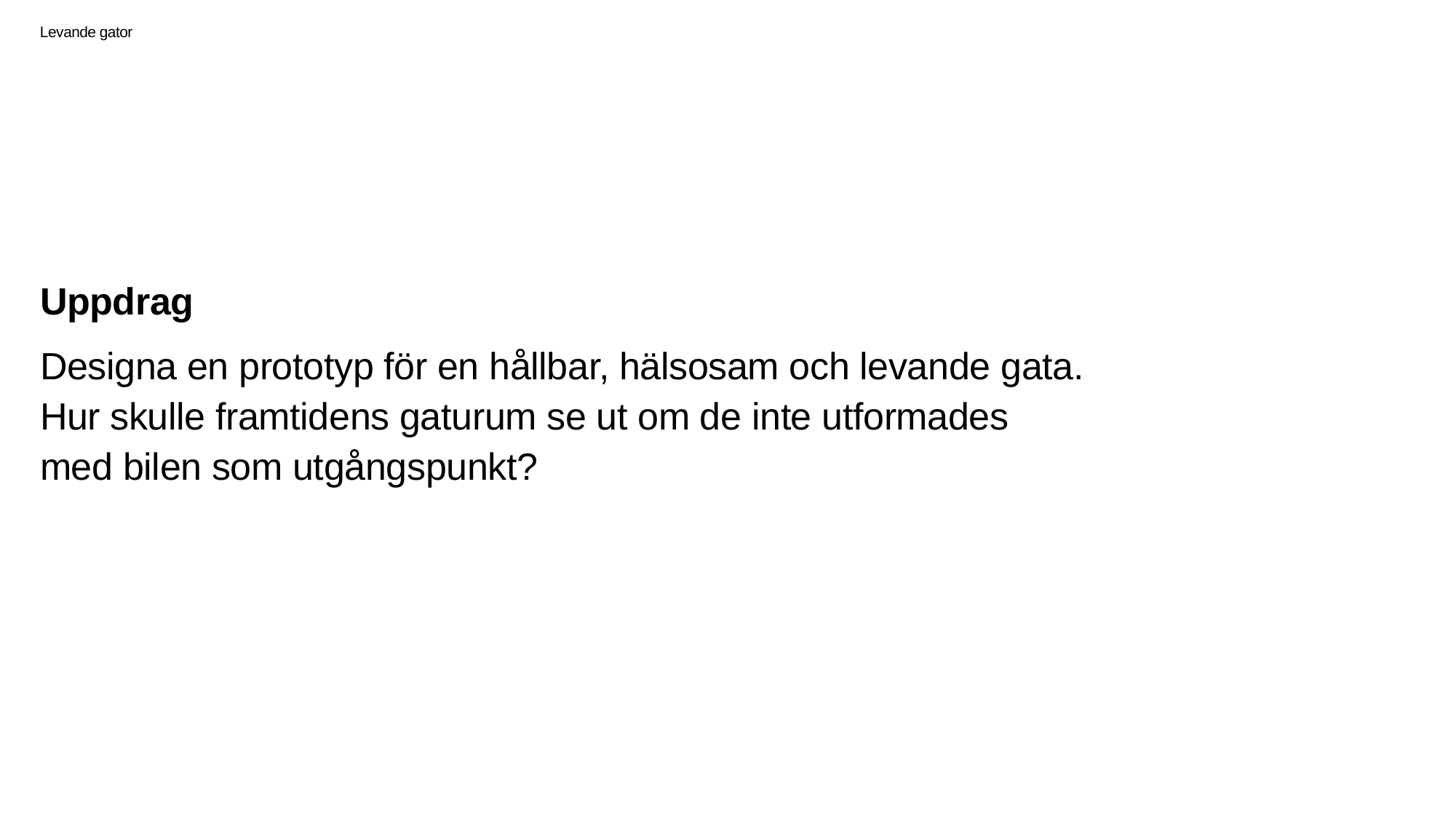

Uppdrag
Designa en prototyp för en hållbar, hälsosam och levande gata.
Hur skulle framtidens gaturum se ut om de inte utformades med bilen som utgångspunkt?